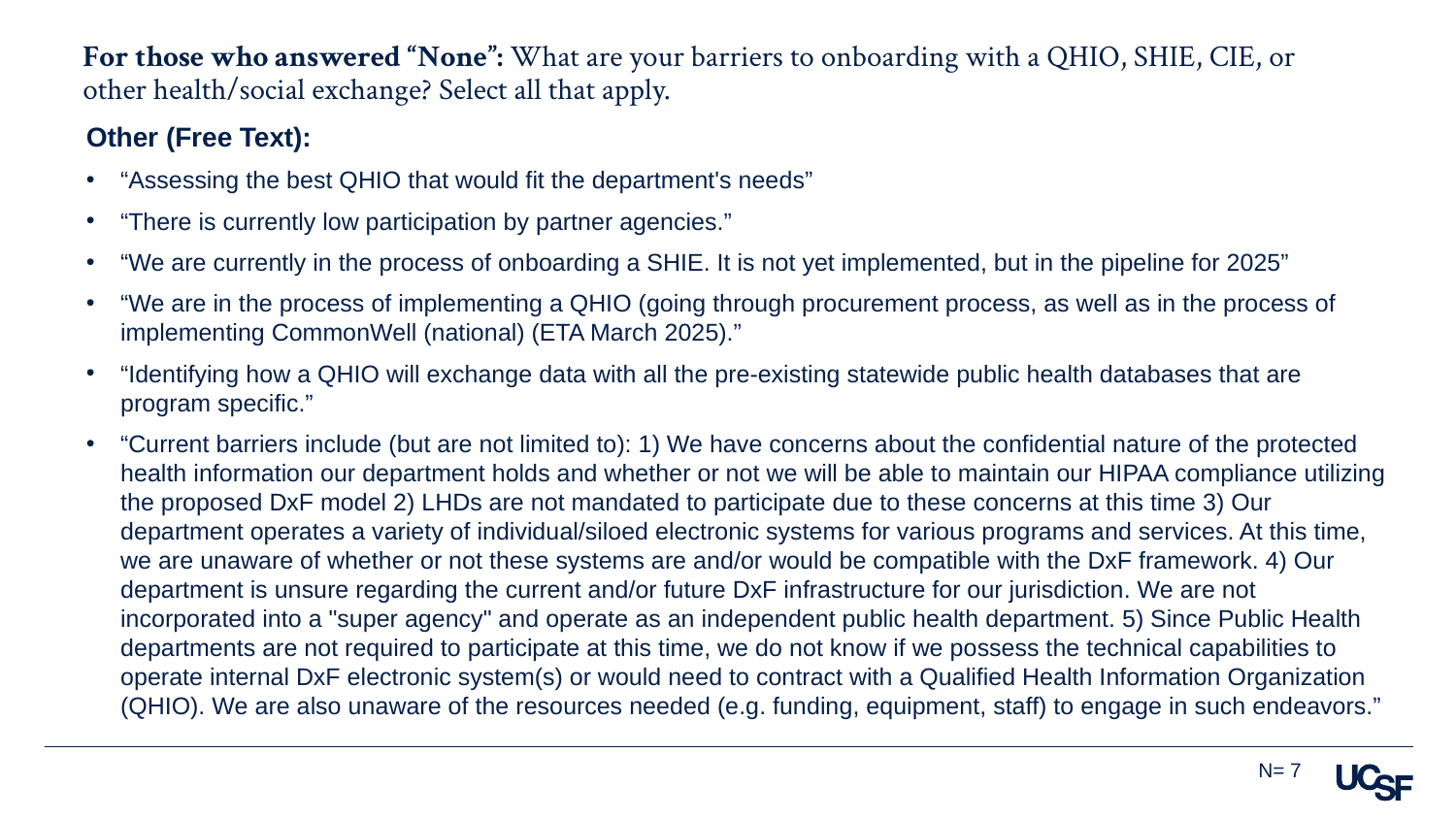

For those who answered “None”: What are your barriers to onboarding with a QHIO, SHIE, CIE, or other health/social exchange? Select all that apply.
Other (Free Text):
“Assessing the best QHIO that would fit the department's needs”
“There is currently low participation by partner agencies.”
“We are currently in the process of onboarding a SHIE. It is not yet implemented, but in the pipeline for 2025”
“We are in the process of implementing a QHIO (going through procurement process, as well as in the process of implementing CommonWell (national) (ETA March 2025).”
“Identifying how a QHIO will exchange data with all the pre-existing statewide public health databases that are program specific.”
“Current barriers include (but are not limited to): 1) We have concerns about the confidential nature of the protected health information our department holds and whether or not we will be able to maintain our HIPAA compliance utilizing the proposed DxF model 2) LHDs are not mandated to participate due to these concerns at this time 3) Our department operates a variety of individual/siloed electronic systems for various programs and services. At this time, we are unaware of whether or not these systems are and/or would be compatible with the DxF framework. 4) Our department is unsure regarding the current and/or future DxF infrastructure for our jurisdiction. We are not incorporated into a "super agency" and operate as an independent public health department. 5) Since Public Health departments are not required to participate at this time, we do not know if we possess the technical capabilities to operate internal DxF electronic system(s) or would need to contract with a Qualified Health Information Organization (QHIO). We are also unaware of the resources needed (e.g. funding, equipment, staff) to engage in such endeavors.”
N= 7